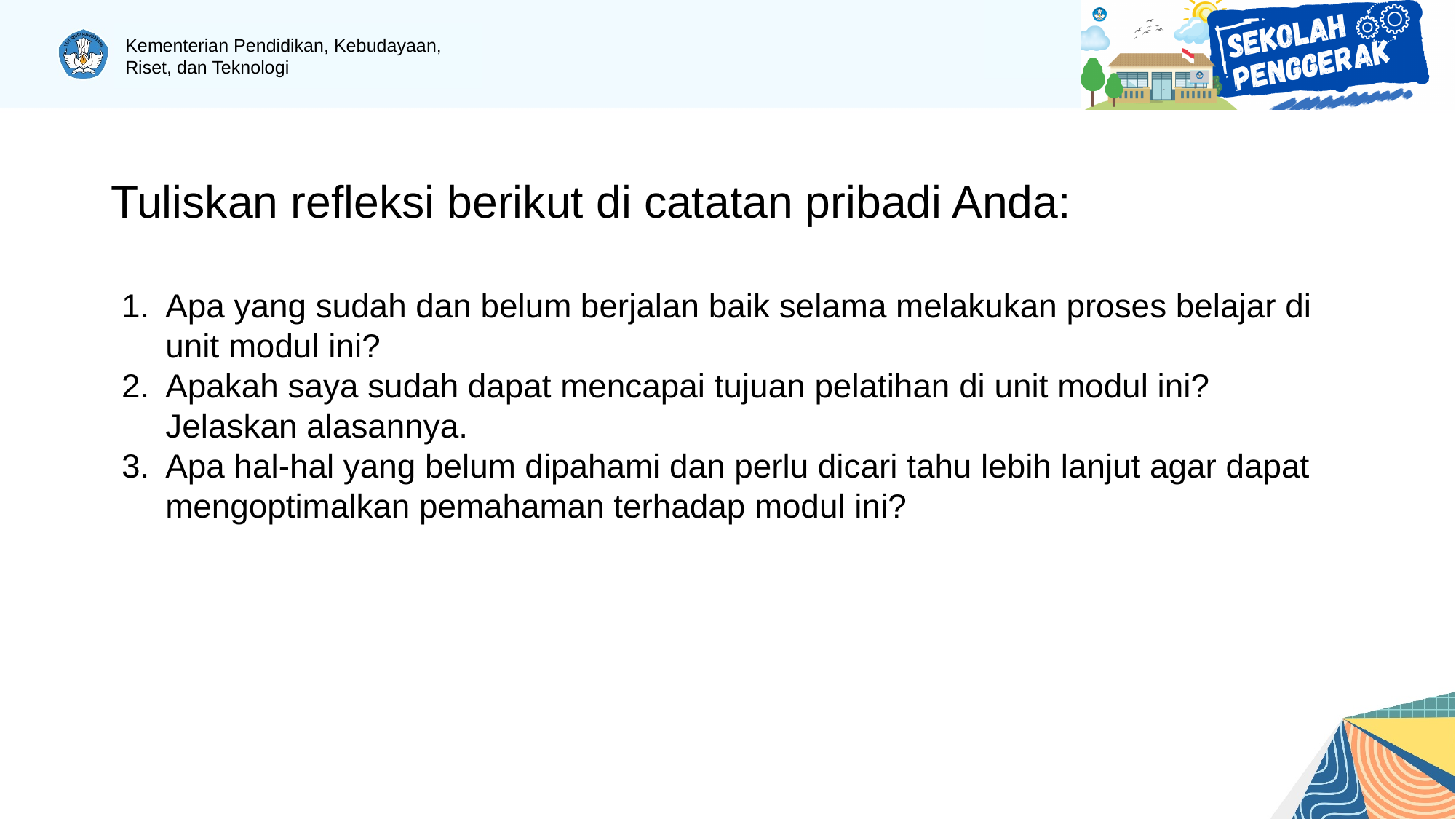

# Tuliskan refleksi berikut di catatan pribadi Anda:
Apa yang sudah dan belum berjalan baik selama melakukan proses belajar di unit modul ini?
Apakah saya sudah dapat mencapai tujuan pelatihan di unit modul ini? Jelaskan alasannya.
Apa hal-hal yang belum dipahami dan perlu dicari tahu lebih lanjut agar dapat mengoptimalkan pemahaman terhadap modul ini?